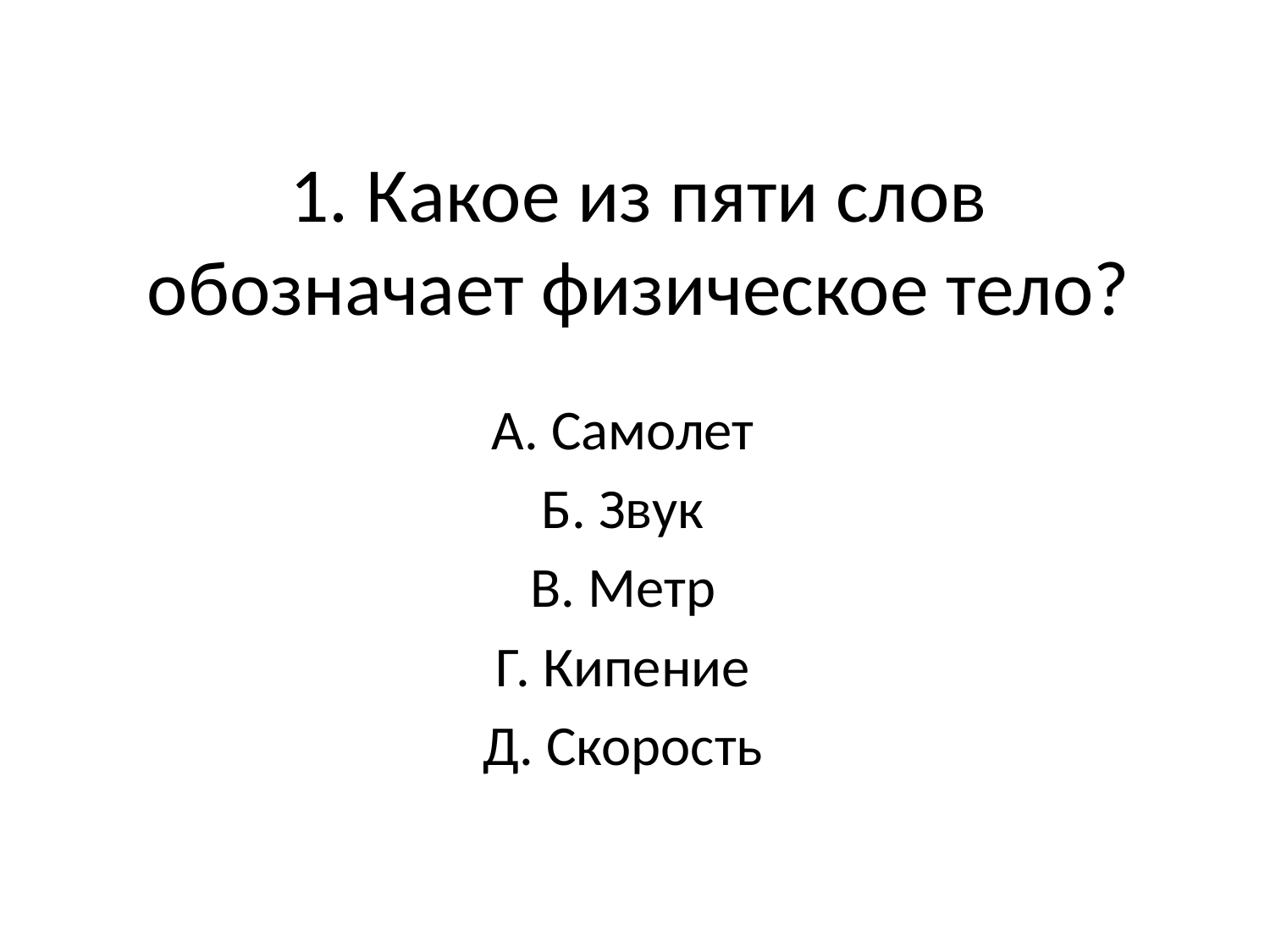

# 1. Какое из пяти слов обозначает физическое тело?
А. Самолет
Б. Звук
В. Метр
Г. Кипение
Д. Скорость